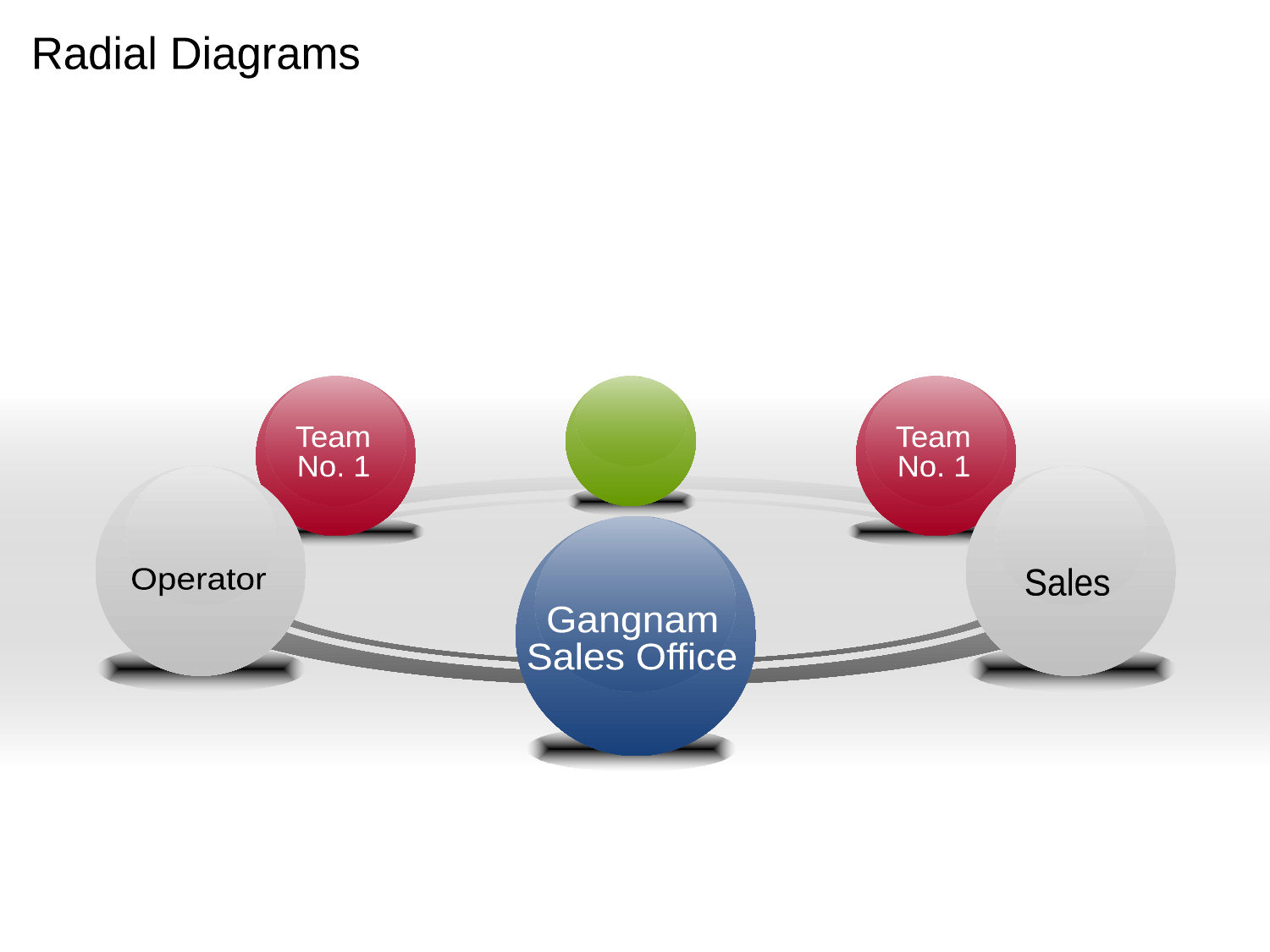

Radial Diagrams

Team
No. 1
Team
No. 1

Operator
Sales
Gangnam
Sales Office